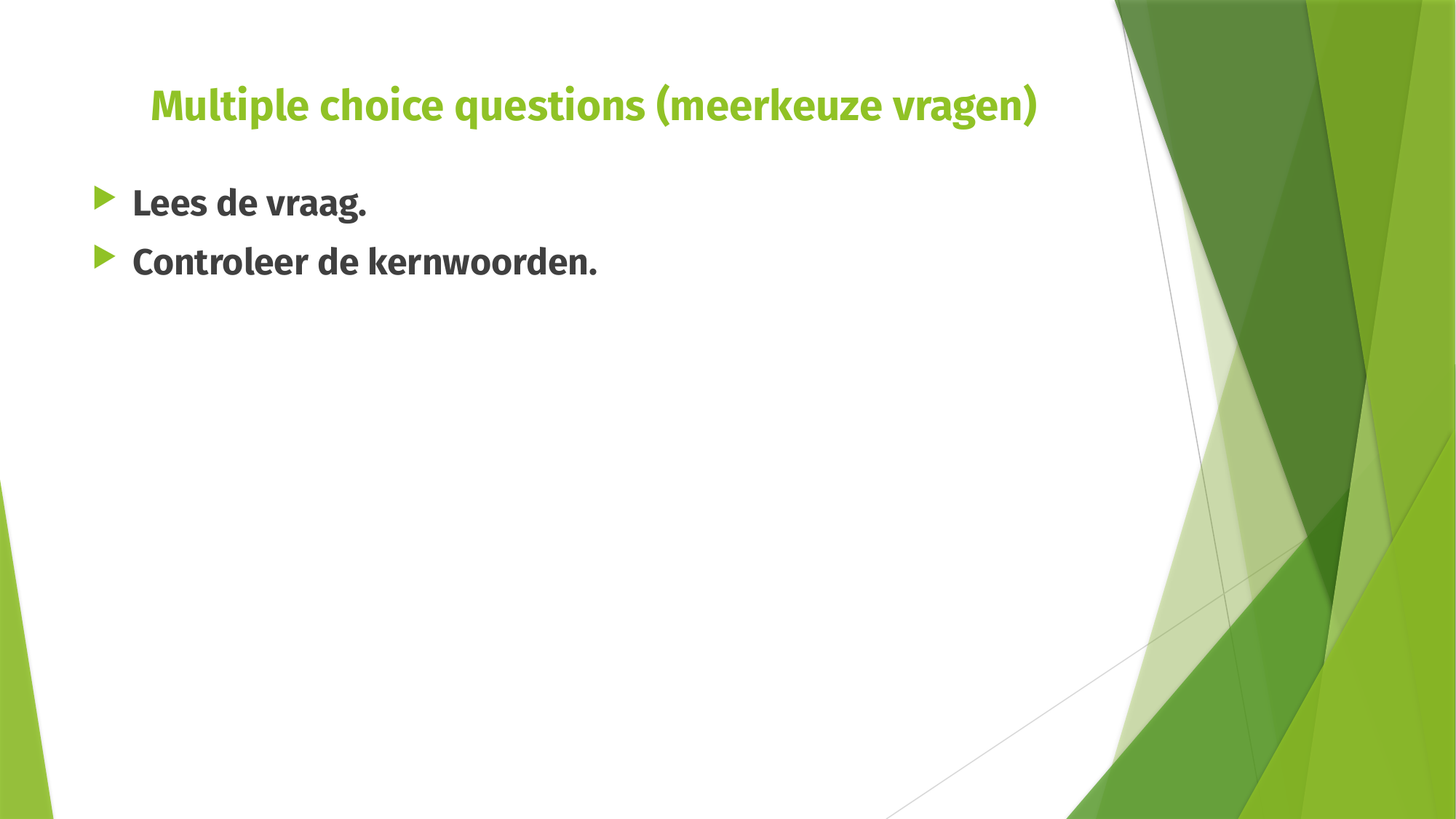

# Multiple choice questions (meerkeuze vragen)
Lees de vraag.
Controleer de kernwoorden.